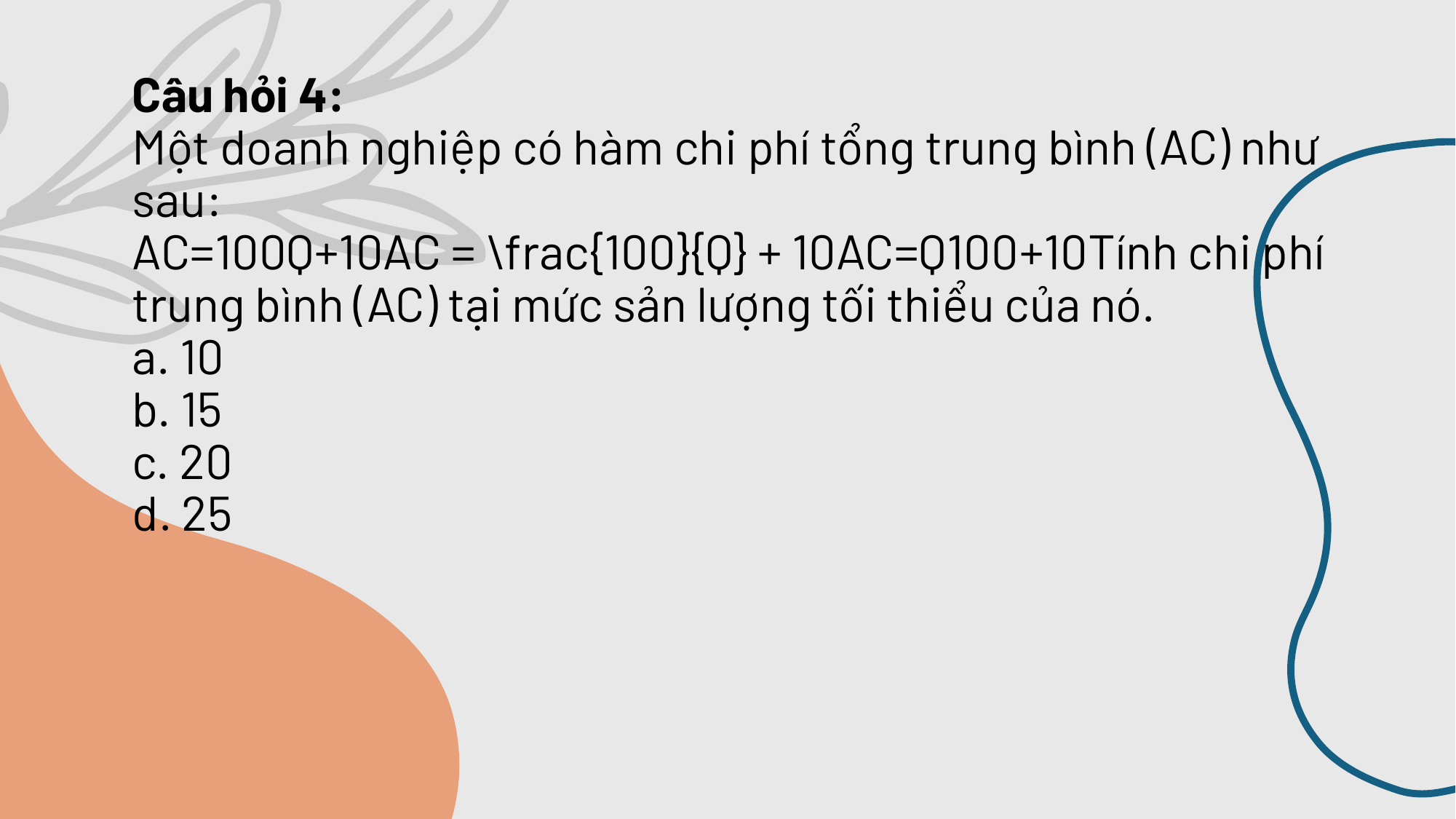

# Câu hỏi 4: Một doanh nghiệp có hàm chi phí tổng trung bình (AC) như sau: AC=100Q+10AC = \frac{100}{Q} + 10AC=Q100​+10Tính chi phí trung bình (AC) tại mức sản lượng tối thiểu của nó. a. 10 b. 15 c. 20 d. 25